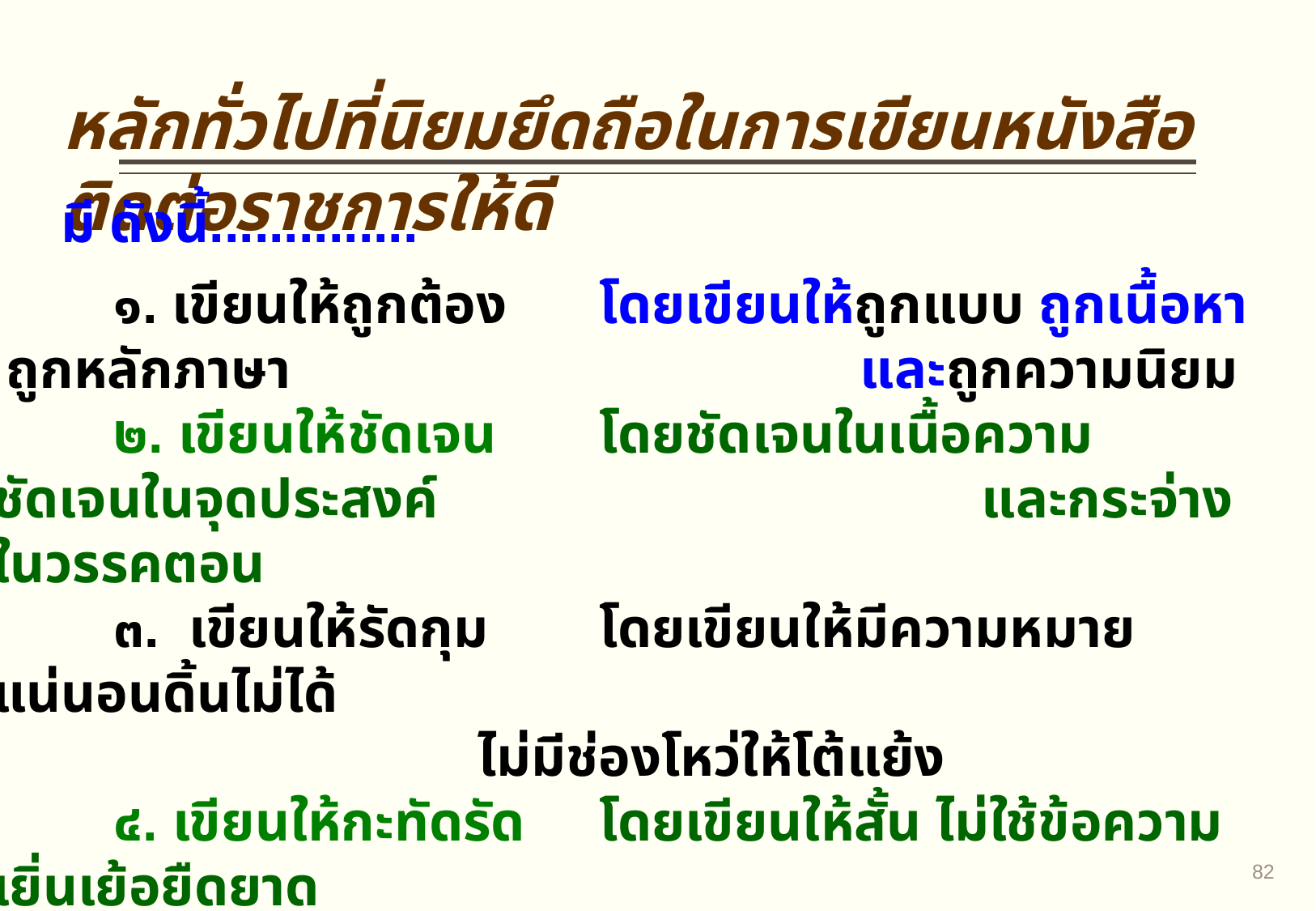

หลักทั่วไปที่นิยมยึดถือในการเขียนหนังสือติดต่อราชการให้ดี
มี ดังนี้..............
	๑. เขียนให้ถูกต้อง  	โดยเขียนให้ถูกแบบ ถูกเนื้อหา  ถูกหลักภาษา   				          และถูกความนิยม
	๒. เขียนให้ชัดเจน  	โดยชัดเจนในเนื้อความ ชัดเจนในจุดประสงค์ 				          และกระจ่างในวรรคตอน
	๓.  เขียนให้รัดกุม  	โดยเขียนให้มีความหมายแน่นอนดิ้นไม่ได้
				ไม่มีช่องโหว่ให้โต้แย้ง
	๔. เขียนให้กะทัดรัด  	โดยเขียนให้สั้น ไม่ใช้ข้อความเยิ่นเย้อยืดยาด
				หรือใช้ถ้อยคำฟุ่มเฟือยโดยไม่จำเป็น
	๕. เขียนให้บรรลุจุดประสงค์และเป็นผลดี
82